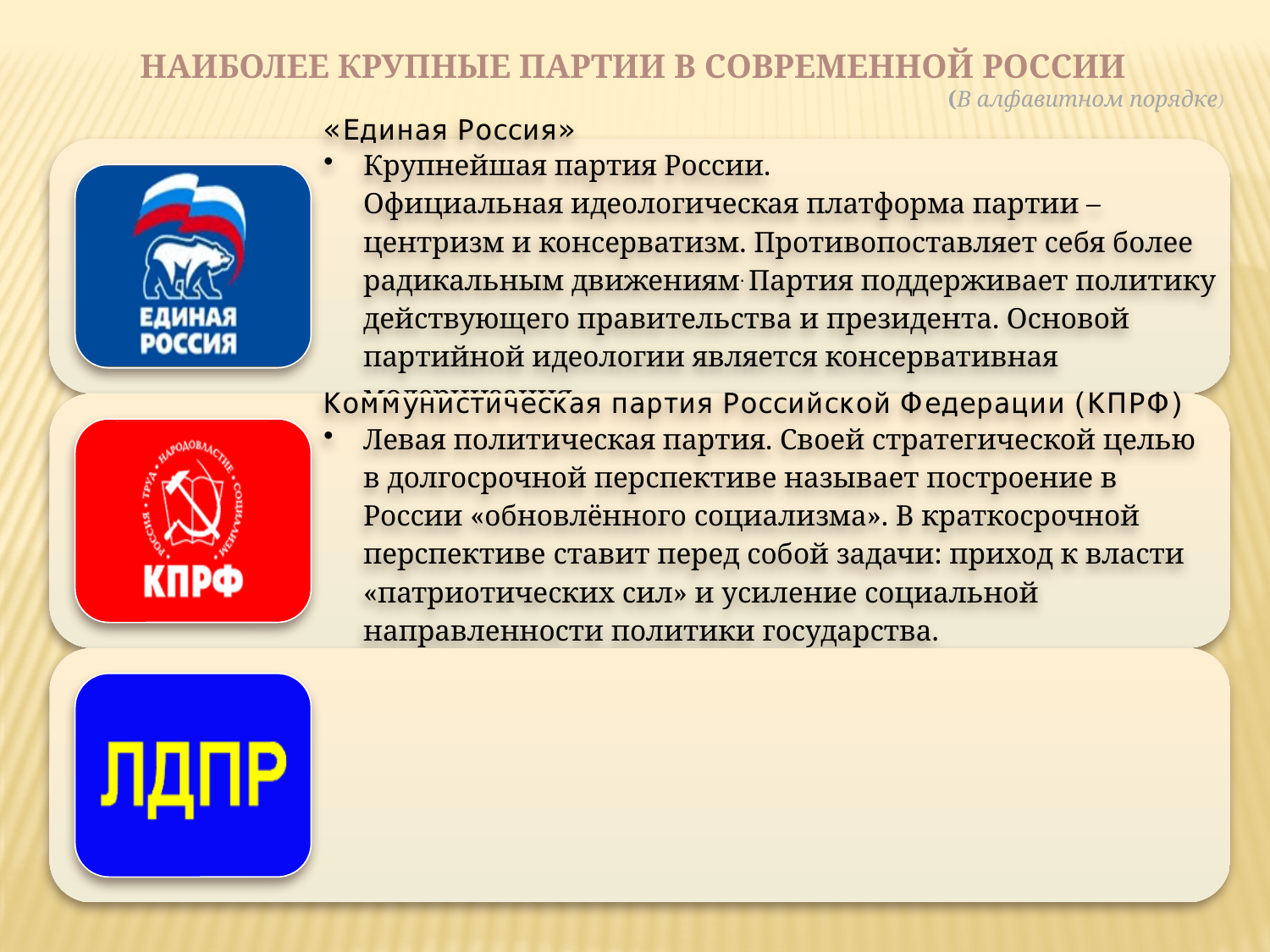

Наиболее крупные Партии в современной России
(В алфавитном порядке)
«Единая Россия»
Крупнейшая партия России. Официальная идеологическая платформа партии – центризм и консерватизм. Противопоставляет себя более радикальным движениям. Партия поддерживает политику действующего правительства и президента. Основой партийной идеологии является консервативная модернизация.
Левая политическая партия. Своей стратегической целью в долгосрочной перспективе называет построение в России «обновлённого социализма». В краткосрочной перспективе ставит перед собой задачи: приход к власти «патриотических сил» и усиление социальной направленности политики государства.